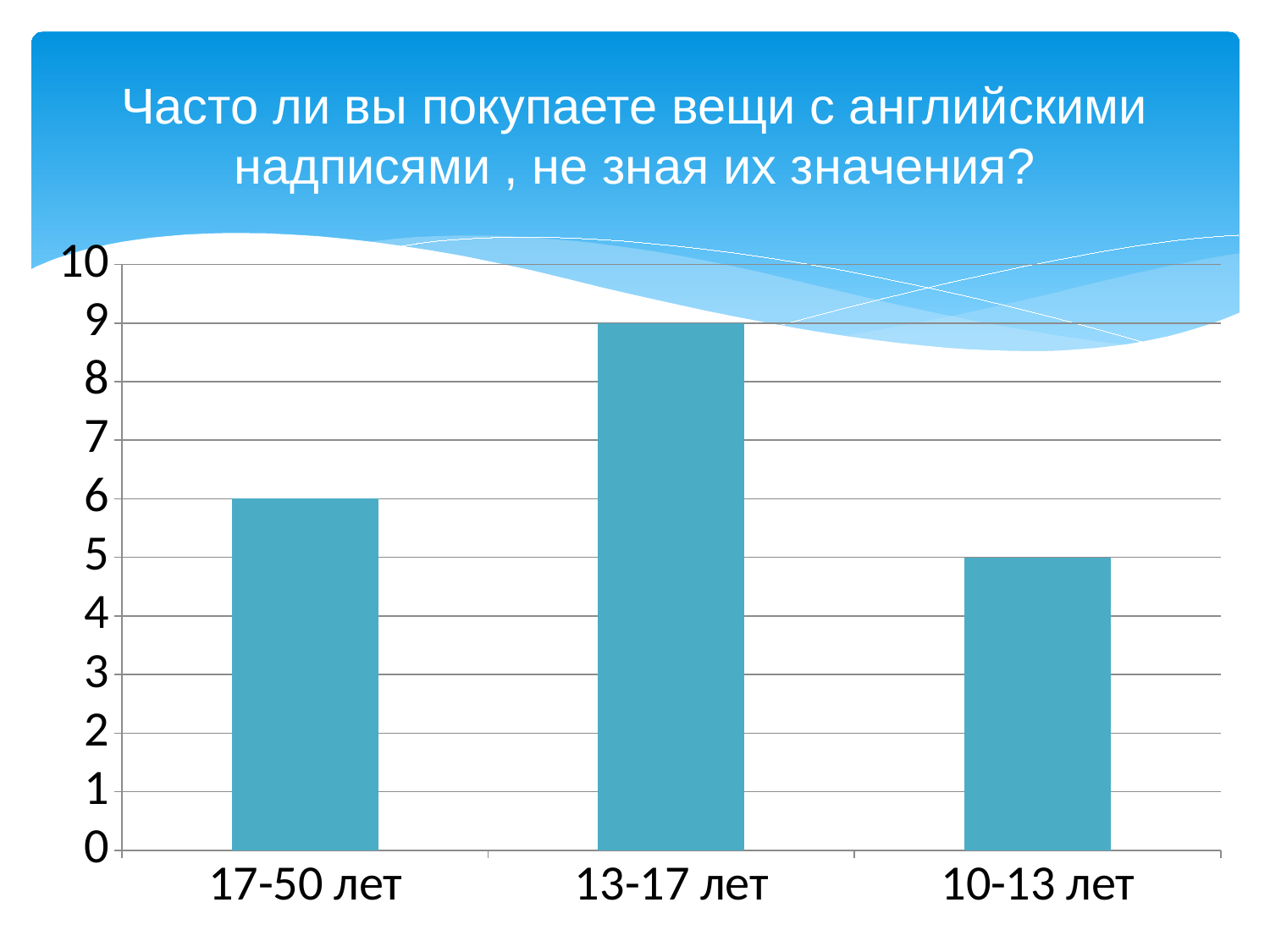

# Часто ли вы покупаете вещи с английскими надписями , не зная их значения?

### Chart

| Category |  |
|---|---|
| 17-50 лет | 6.0 |
| 13-17 лет | 9.0 |
| 10-13 лет | 5.0 |